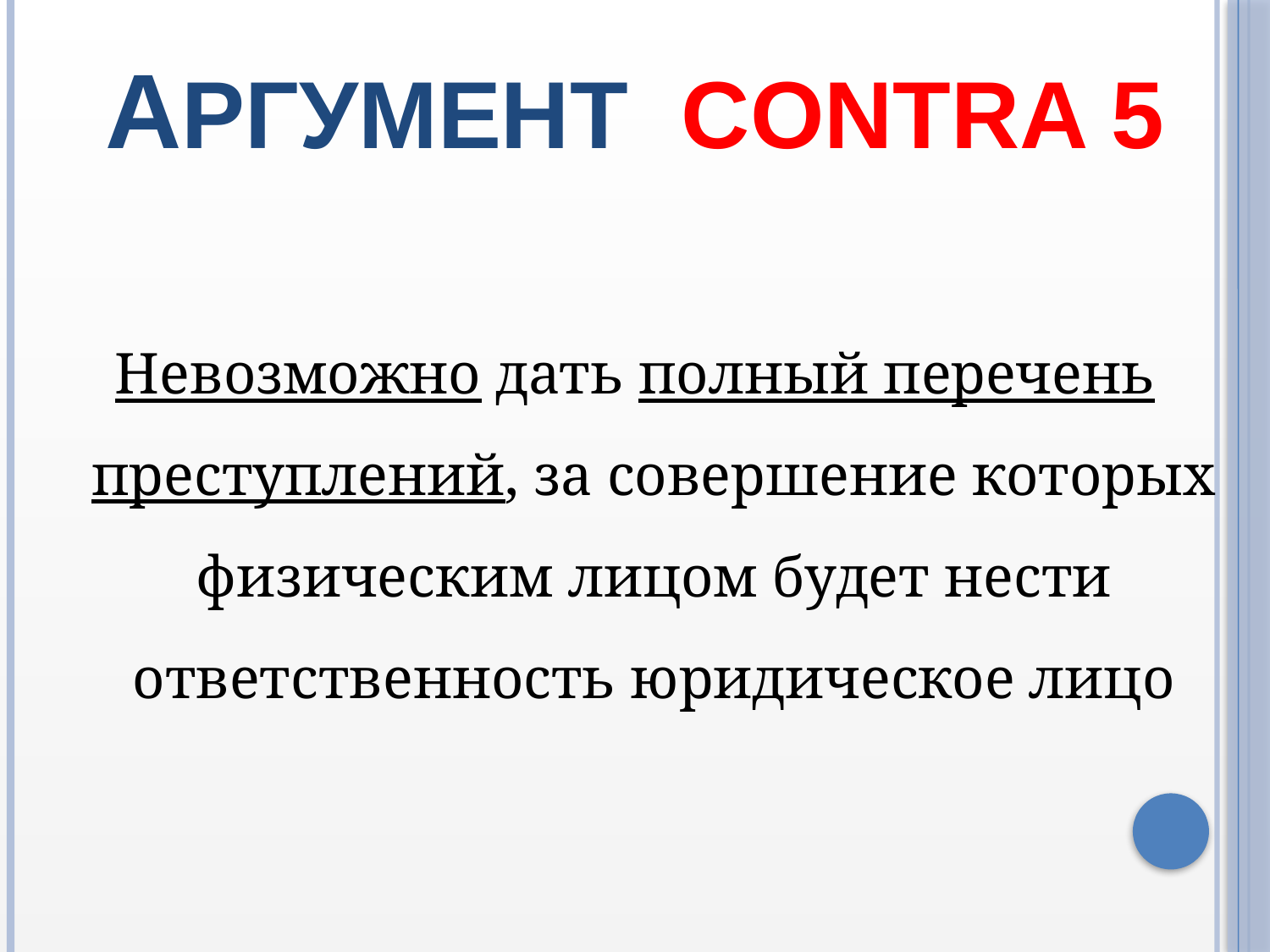

# Аргумент  contra 5

Невозможно дать полный перечень преступлений, за совершение которых физическим лицом будет нести ответственность юридическое лицо